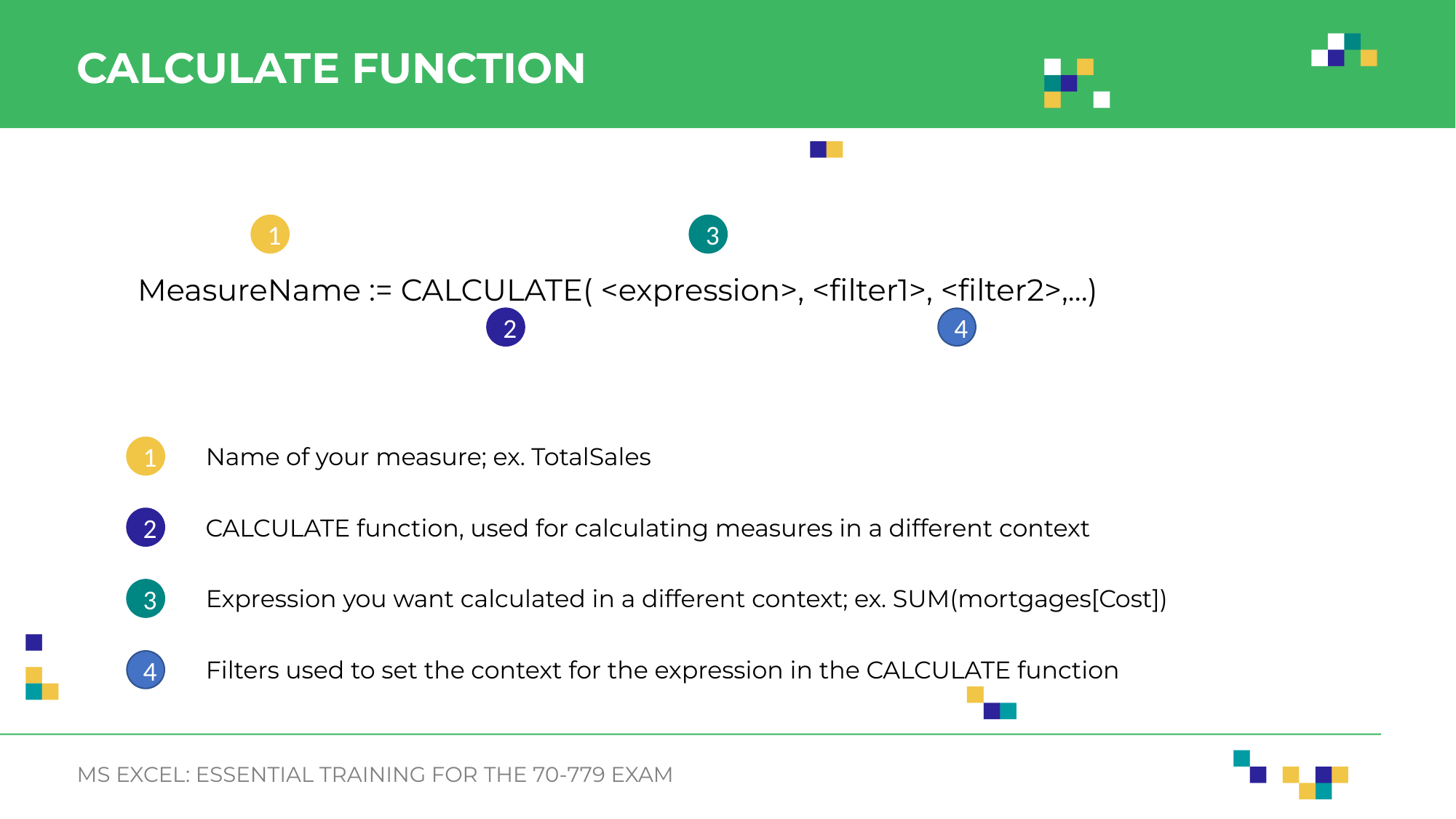

CALCULATE FUNCTION
1
3
MeasureName := CALCULATE( <expression>, <filter1>, <filter2>,…)
2
4
Name of your measure; ex. TotalSales
1
CALCULATE function, used for calculating measures in a different context
2
Expression you want calculated in a different context; ex. SUM(mortgages[Cost])
3
Filters used to set the context for the expression in the CALCULATE function
4
MS EXCEL: ESSENTIAL TRAINING FOR THE 70-779 EXAM